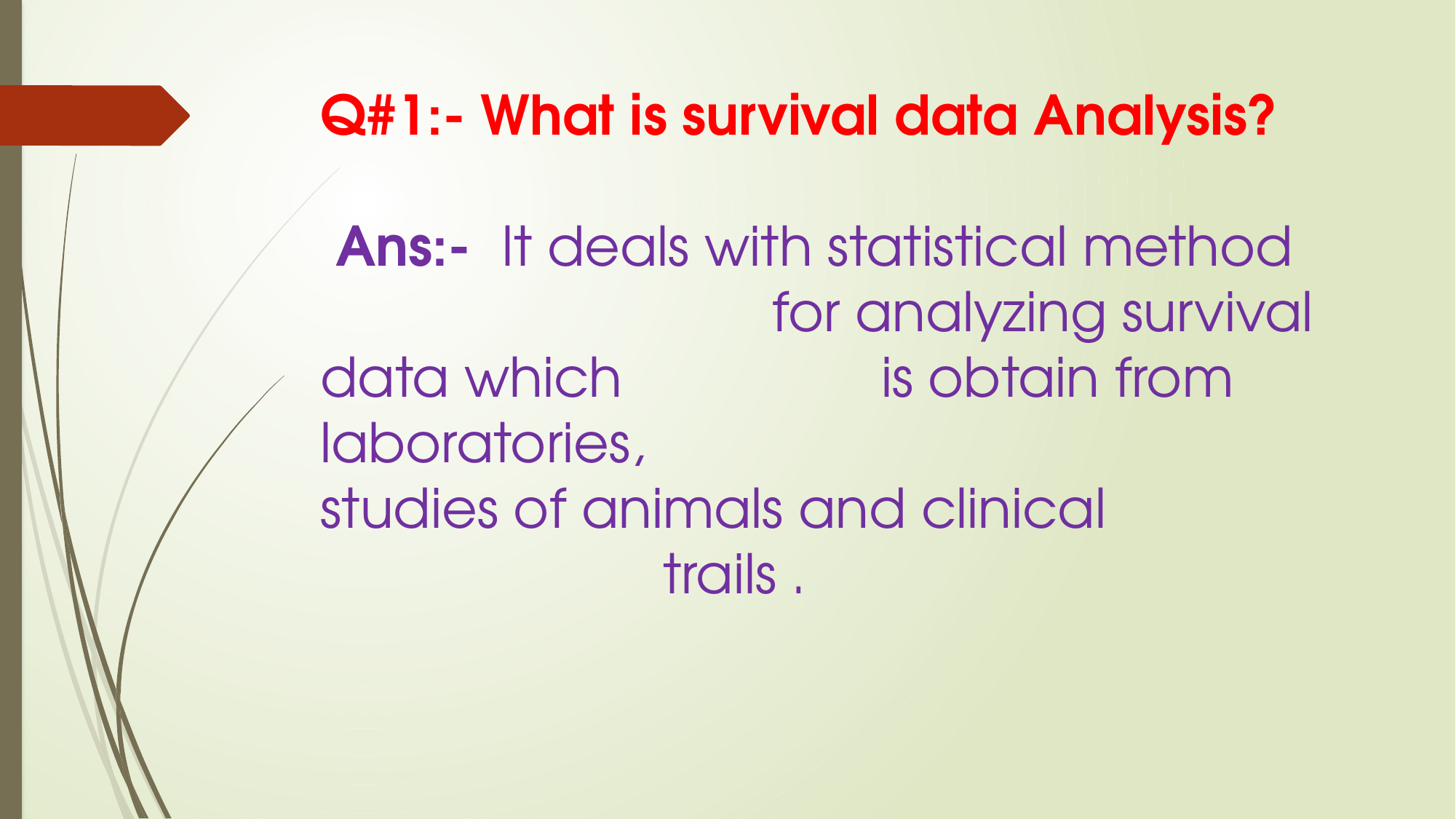

# Q#1:- What is survival data Analysis? Ans:-  It deals with statistical method   				 for analyzing survival data which 			 is obtain from laboratories, 						 studies of animals and clinical 					 trails .